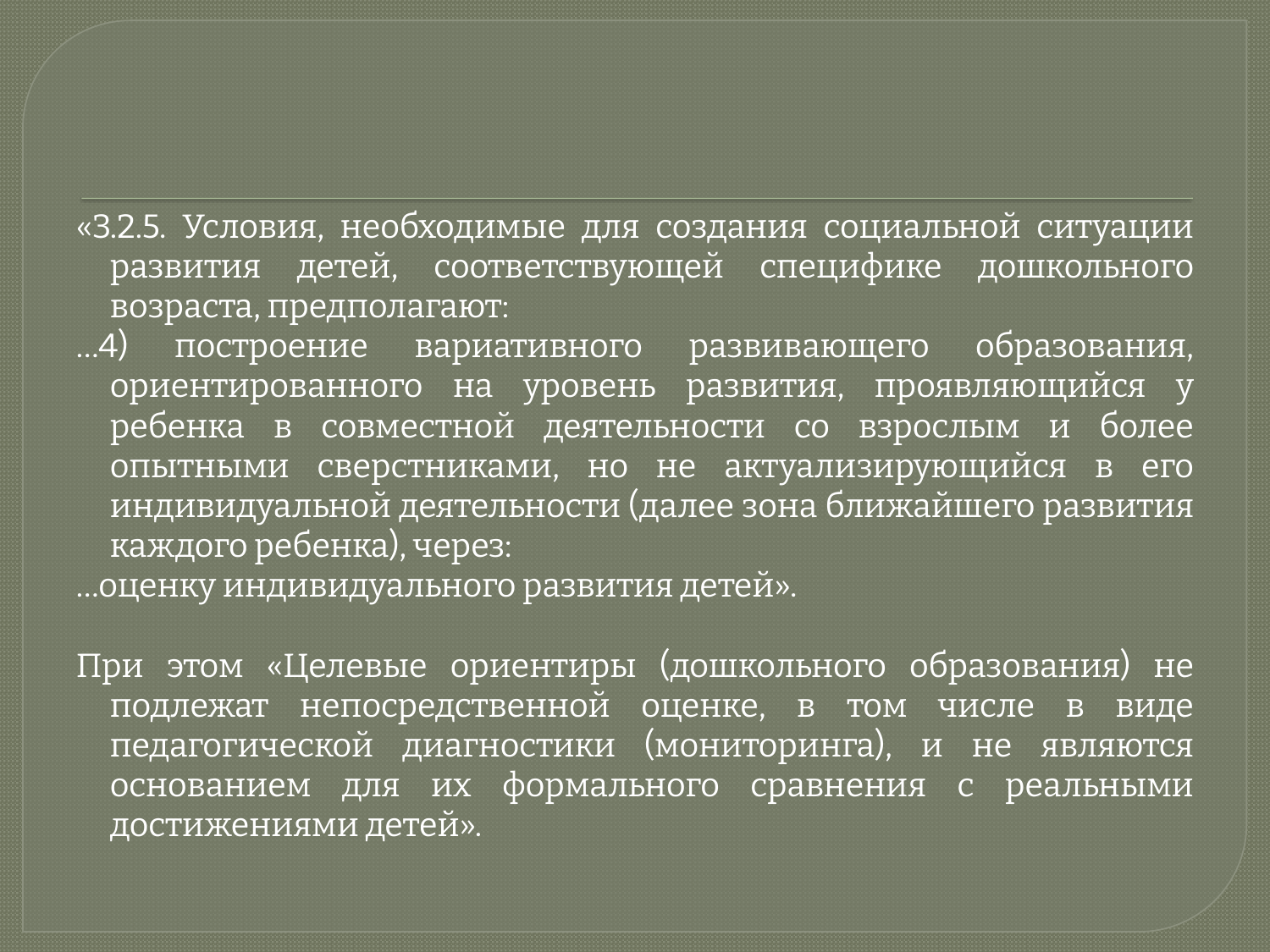

«3.2.5. Условия, необходимые для создания социальной ситуации развития детей, соответствующей специфике дошкольного возраста, предполагают:
…4) построение вариативного развивающего образования, ориентированного на уровень развития, проявляющийся у ребенка в совместной деятельности со взрослым и более опытными сверстниками, но не актуализирующийся в его индивидуальной деятельности (далее зона ближайшего развития каждого ребенка), через:
…оценку индивидуального развития детей».

При этом «Целевые ориентиры (дошкольного образования) не подлежат непосредственной оценке, в том числе в виде педагогической диагностики (мониторинга), и не являются основанием для их формального сравнения с реальными достижениями детей».